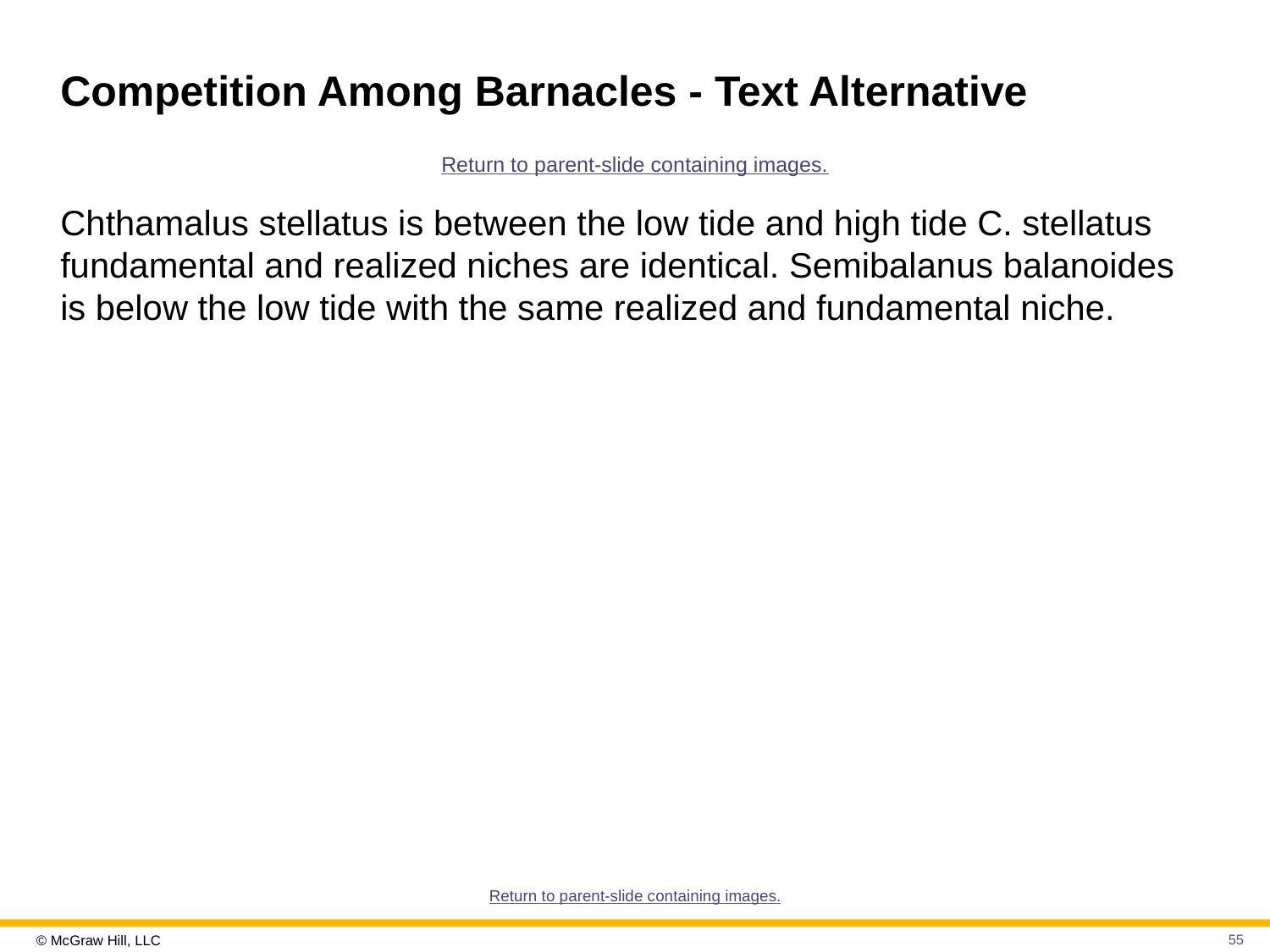

# Competition Among Barnacles - Text Alternative
Return to parent-slide containing images.
Chthamalus stellatus is between the low tide and high tide C. stellatus fundamental and realized niches are identical. Semibalanus balanoides is below the low tide with the same realized and fundamental niche.
Return to parent-slide containing images.
55